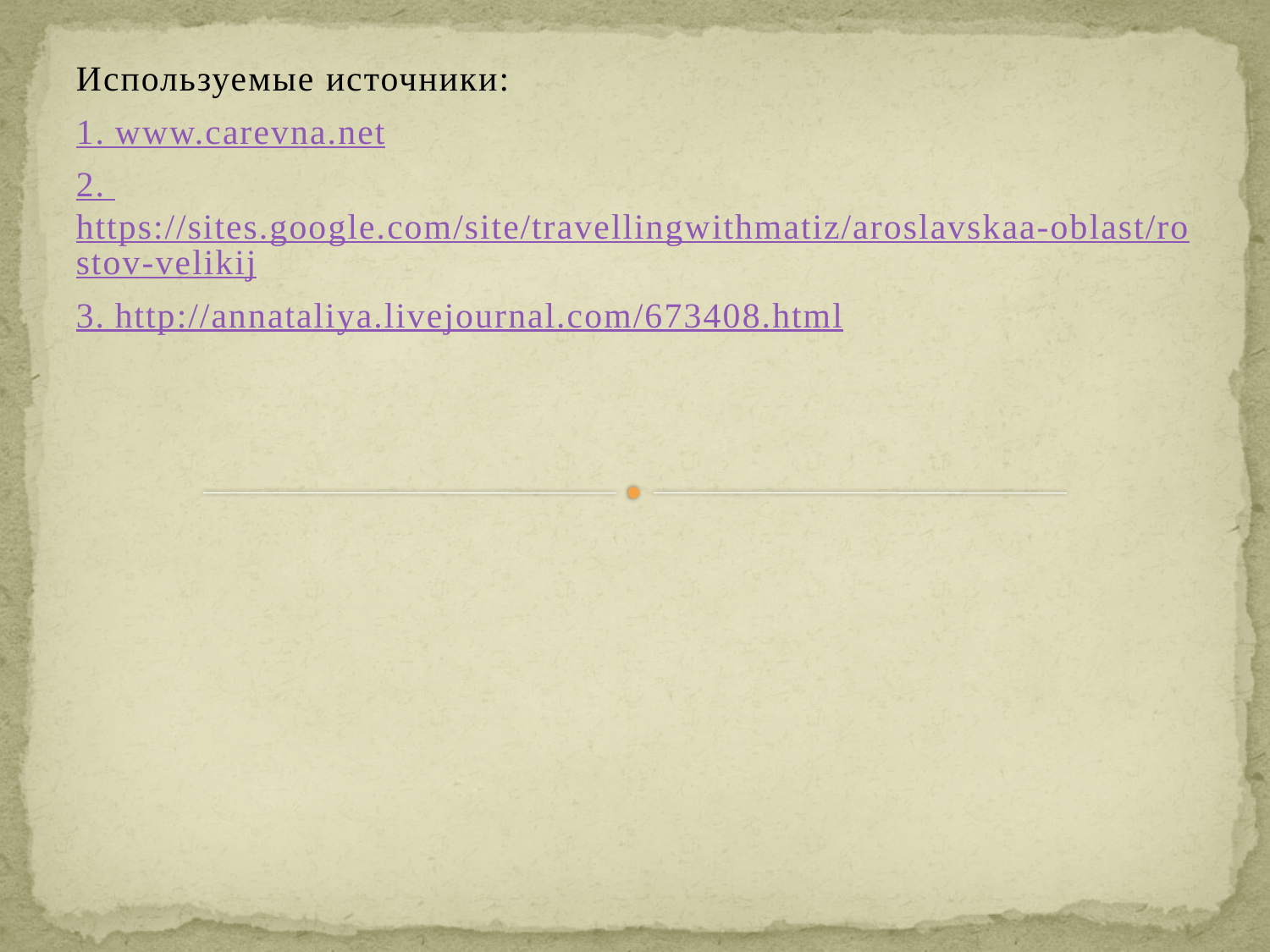

Используемые источники:
1. www.carevna.net
2. https://sites.google.com/site/travellingwithmatiz/aroslavskaa-oblast/rostov-velikij
3. http://annataliya.livejournal.com/673408.html